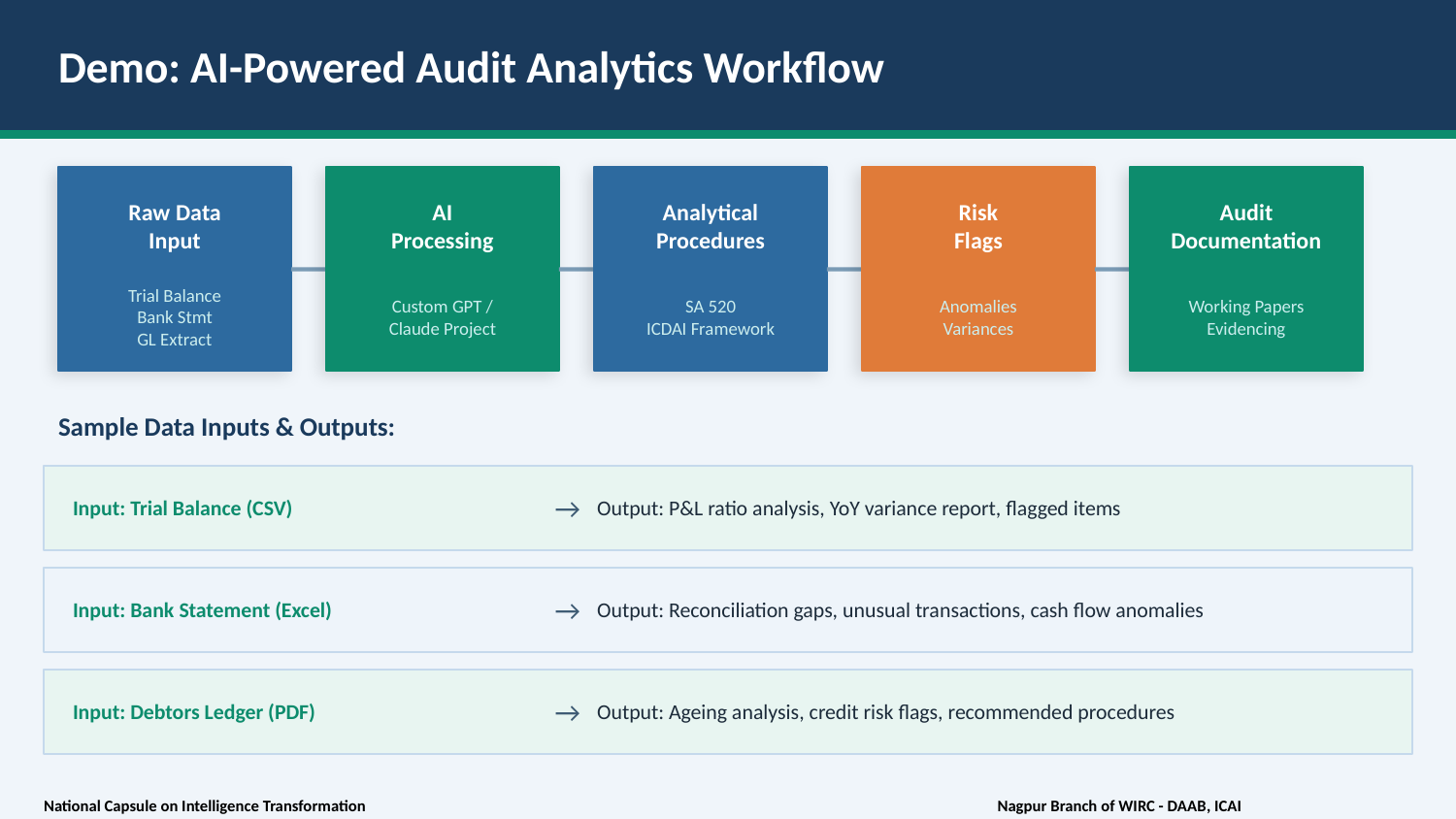

Demo: AI-Powered Audit Analytics Workflow

Raw Data
Input
AI
Processing
Analytical
Procedures
Risk
Flags
Audit
Documentation

Trial Balance
Bank Stmt
GL Extract
Custom GPT /
Claude Project
SA 520
ICDAI Framework
Anomalies
Variances
Working Papers
Evidencing
Sample Data Inputs & Outputs:

Input: Trial Balance (CSV)
→
Output: P&L ratio analysis, YoY variance report, flagged items

Input: Bank Statement (Excel)
→
Output: Reconciliation gaps, unusual transactions, cash flow anomalies

Input: Debtors Ledger (PDF)
→
Output: Ageing analysis, credit risk flags, recommended procedures
National Capsule on Intelligence Transformation				                      Nagpur Branch of WIRC - DAAB, ICAI